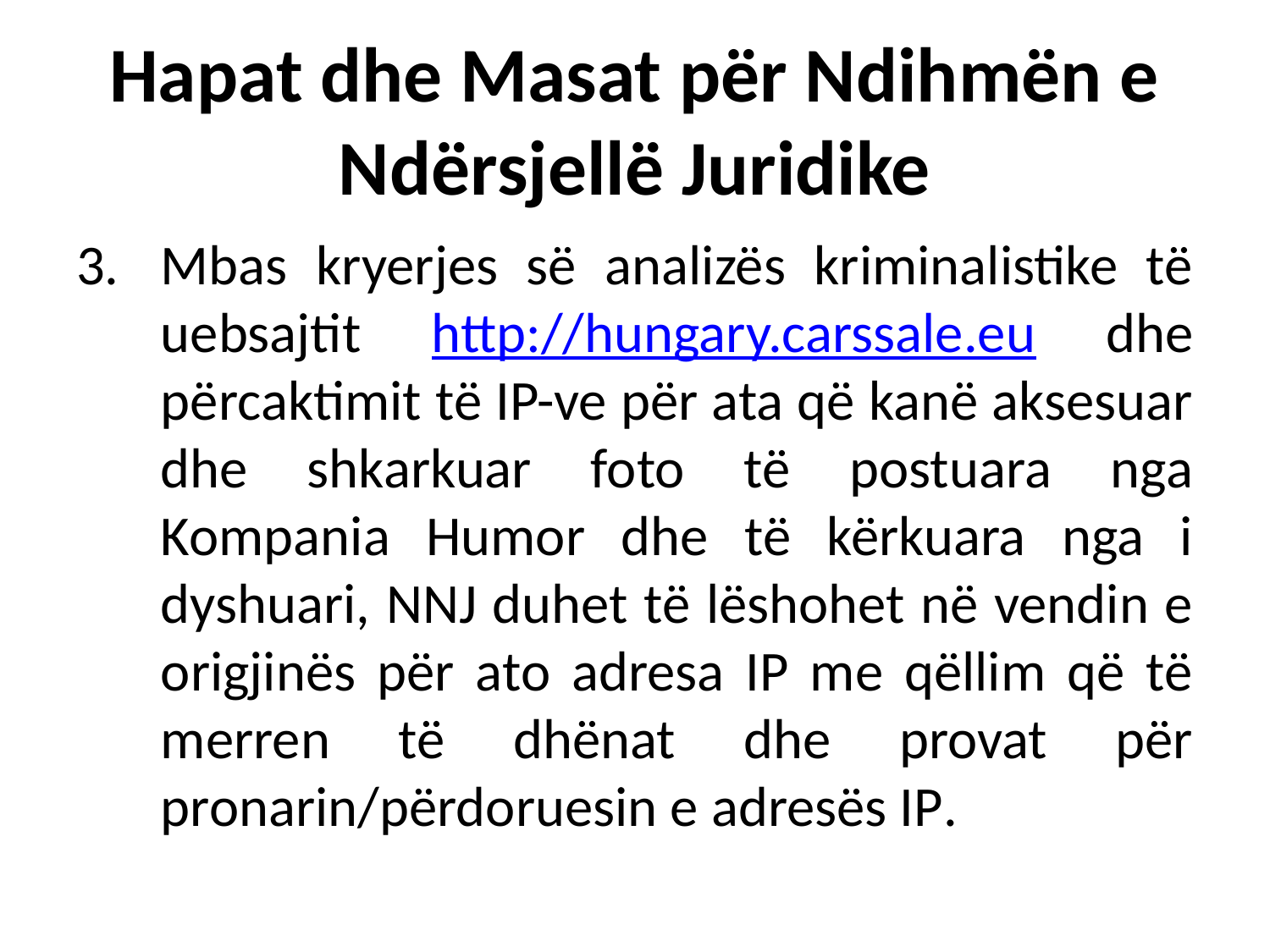

# Hapat dhe Masat për Ndihmën e Ndërsjellë Juridike
Mbas kryerjes së analizës kriminalistike të uebsajtit http://hungary.carssale.eu dhe përcaktimit të IP-ve për ata që kanë aksesuar dhe shkarkuar foto të postuara nga Kompania Humor dhe të kërkuara nga i dyshuari, NNJ duhet të lëshohet në vendin e origjinës për ato adresa IP me qëllim që të merren të dhënat dhe provat për pronarin/përdoruesin e adresës IP.